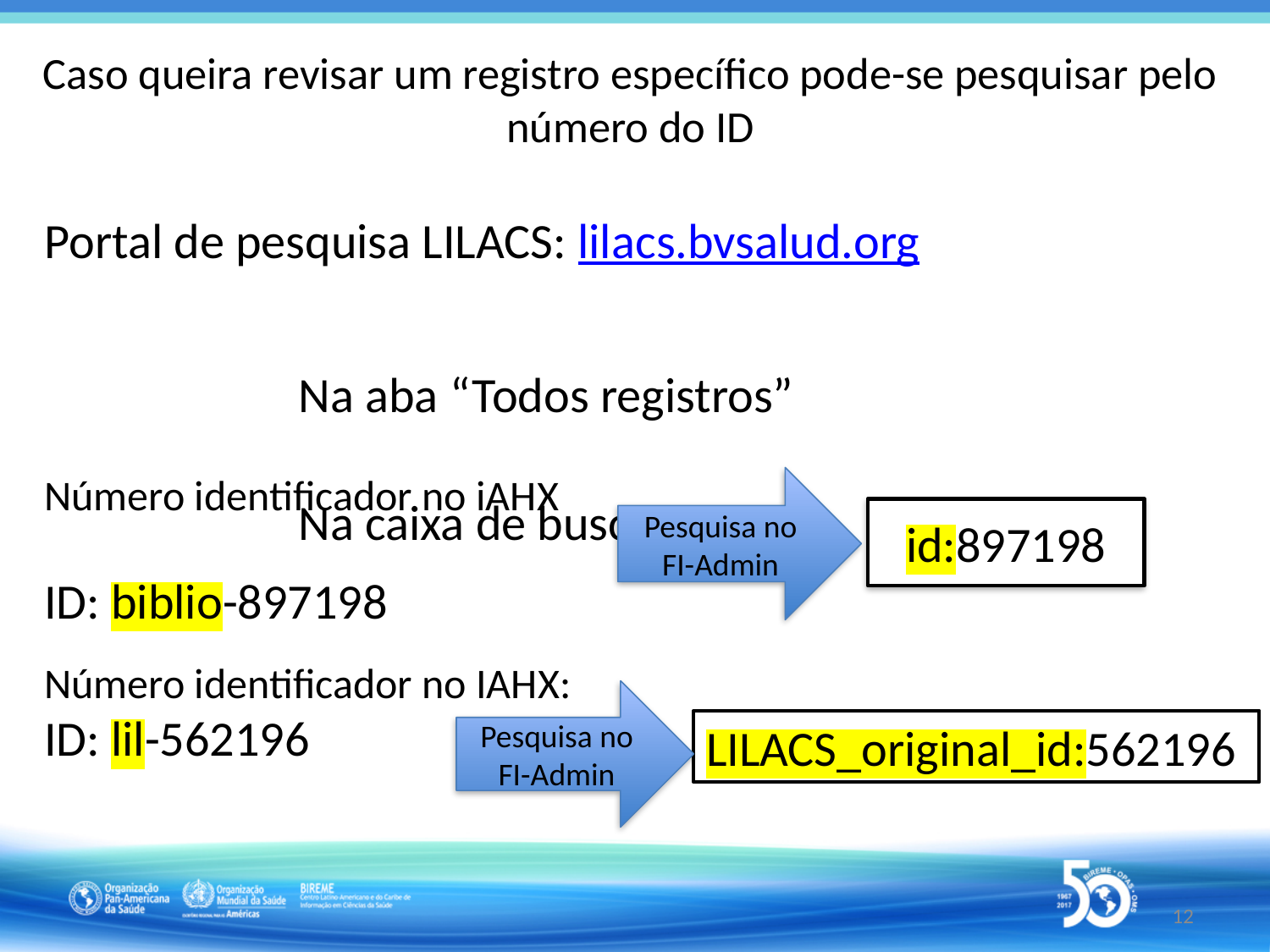

# Caso queira revisar um registro específico pode-se pesquisar pelo número do ID
Portal de pesquisa LILACS: lilacs.bvsalud.org

											Na aba “Todos registros”
											Na caixa de busca incluir:

Número identificador no iAHX
ID: biblio-897198
Pesquisa no FI-Admin
id:897198
Número identificador no IAHX: ID: lil-562196
Pesquisa no FI-Admin
LILACS_original_id:562196
12